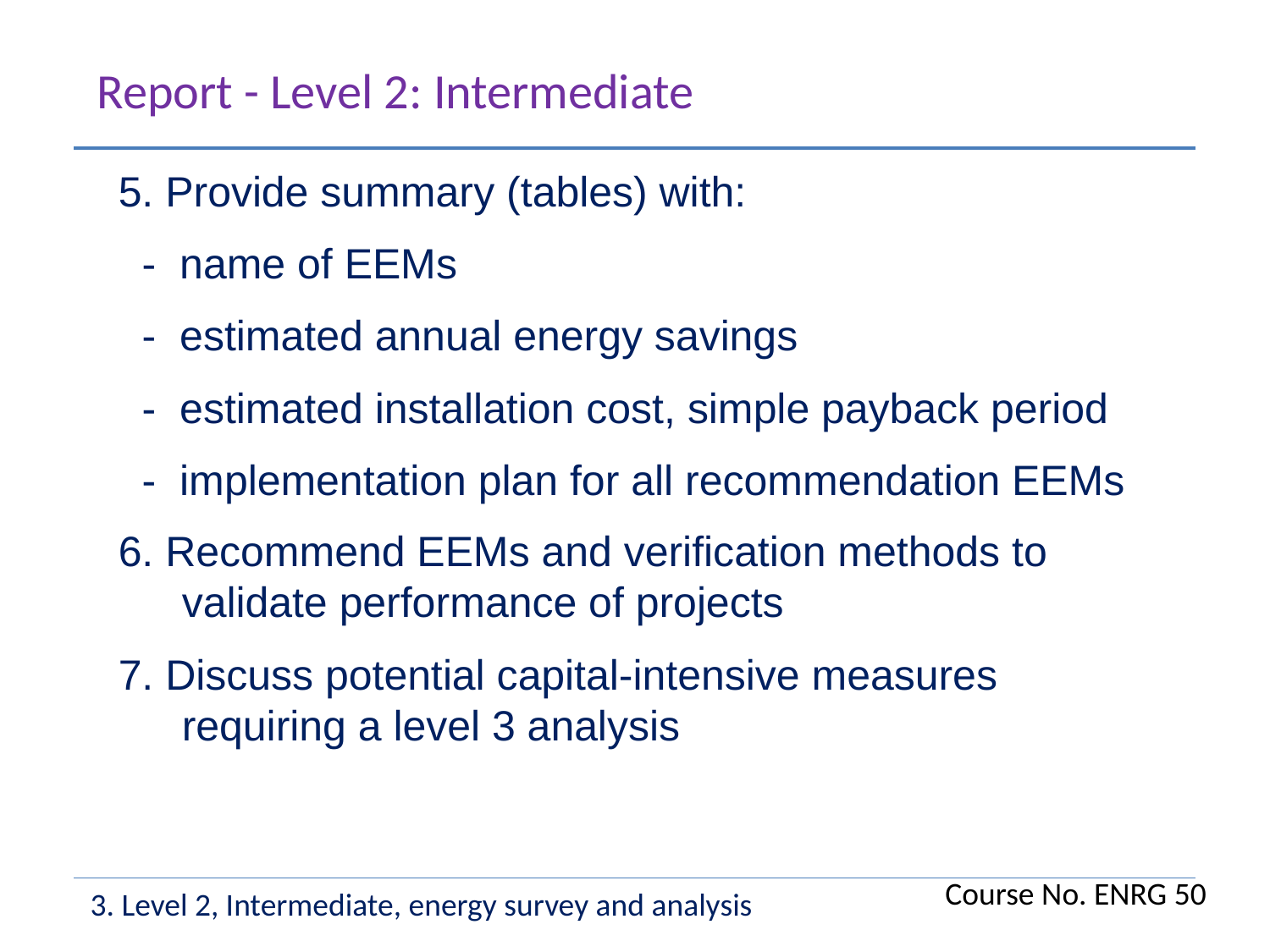

Report - Level 2: Intermediate
5. Provide summary (tables) with:
  -  name of EEMs
  -  estimated annual energy savings
  -  estimated installation cost, simple payback period
  -  implementation plan for all recommendation EEMs
6. Recommend EEMs and verification methods to validate performance of projects
7. Discuss potential capital-intensive measures requiring a level 3 analysis
Course No. ENRG 50
3. Level 2, Intermediate, energy survey and analysis